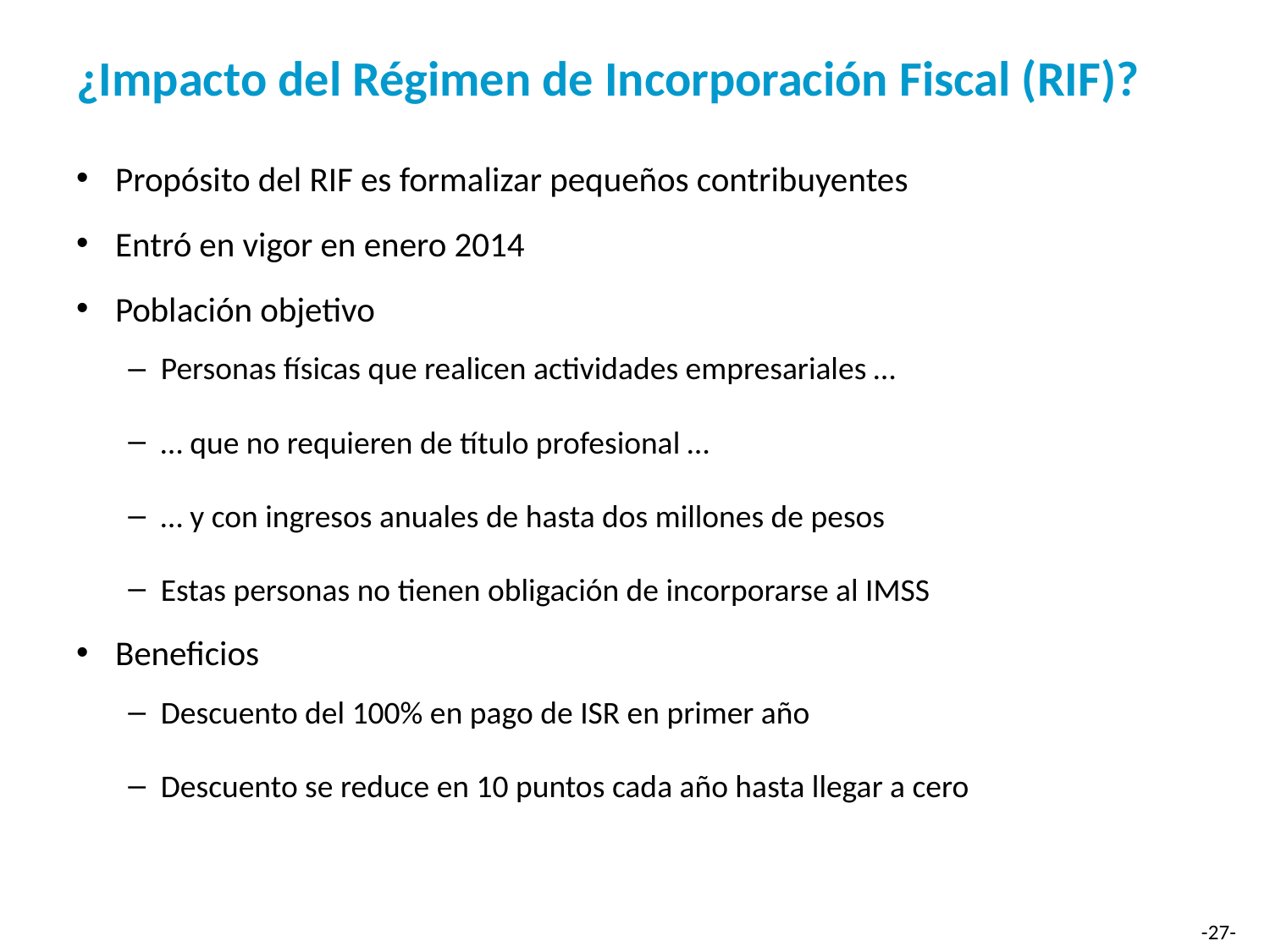

# ¿Impacto del Régimen de Incorporación Fiscal (RIF)?
Propósito del RIF es formalizar pequeños contribuyentes

Entró en vigor en enero 2014

Población objetivo

Personas físicas que realicen actividades empresariales …

… que no requieren de título profesional …

… y con ingresos anuales de hasta dos millones de pesos

Estas personas no tienen obligación de incorporarse al IMSS

Beneficios

Descuento del 100% en pago de ISR en primer año

Descuento se reduce en 10 puntos cada año hasta llegar a cero

-27-